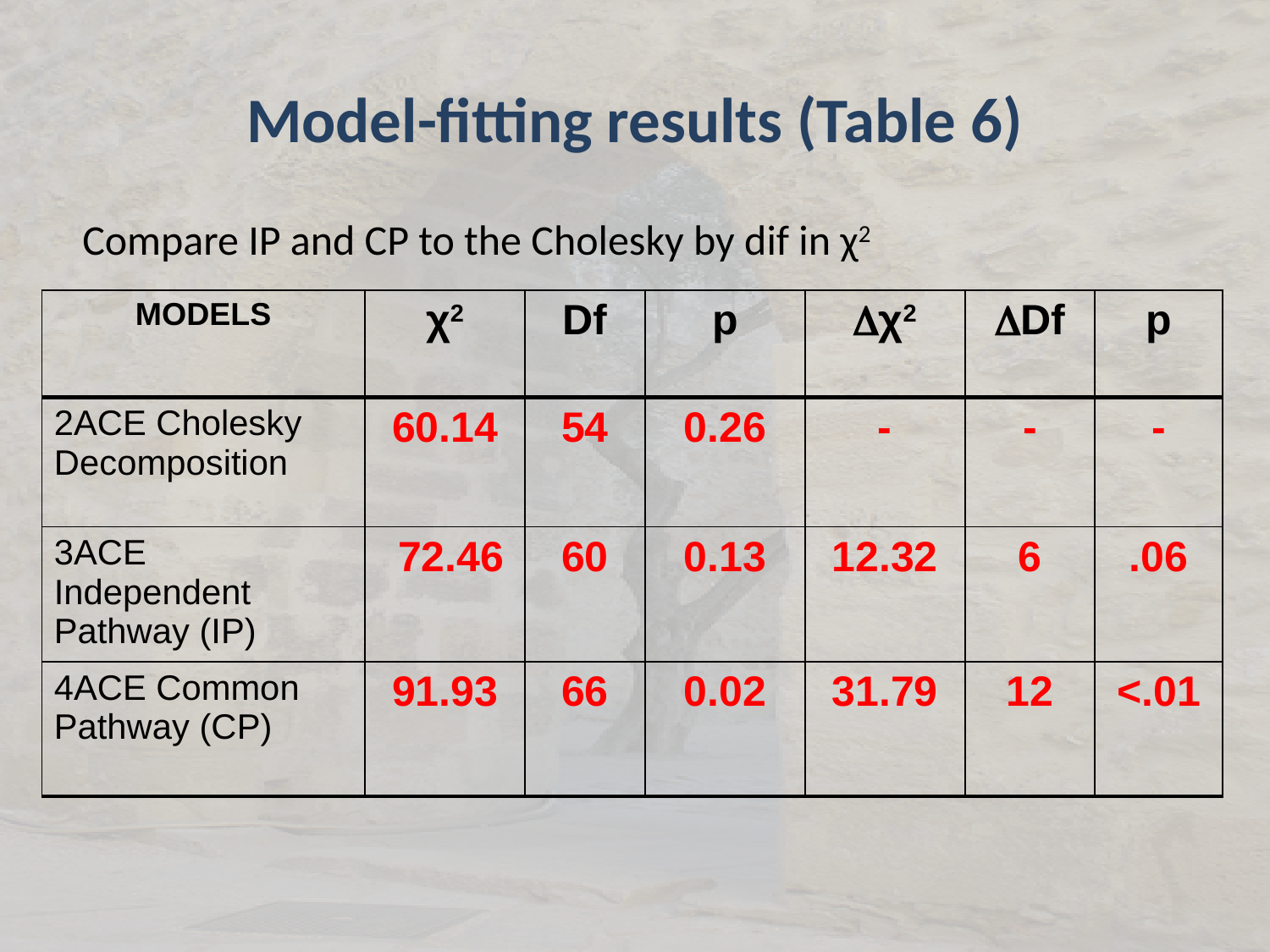

# Model-fitting results (Table 6)
Compare IP and CP to the Cholesky by dif in χ2

| MODELS | χ2 | Df | p | Δχ2 | ΔDf | p |
| --- | --- | --- | --- | --- | --- | --- |
| 2ACE Cholesky Decomposition | 60.14 | 54 | 0.26 | - | - | - |
| 3ACE Independent Pathway (IP) | 72.46 | 60 | 0.13 | 12.32 | 6 | .06 |
| 4ACE Common Pathway (CP) | 91.93 | 66 | 0.02 | 31.79 | 12 | <.01 |